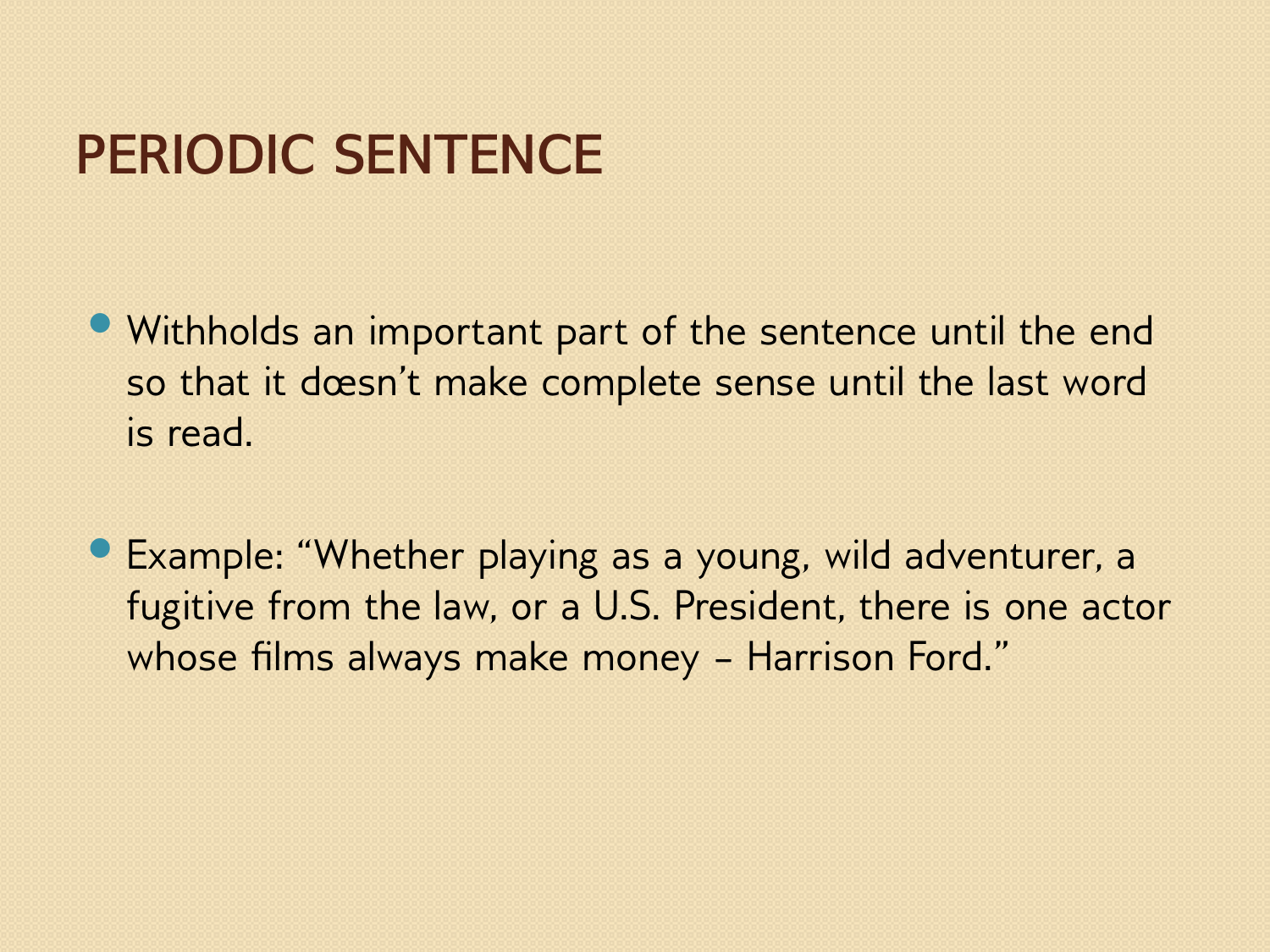

# Periodic sentence

Withholds an important part of the sentence until the end so that it doesn’t make complete sense until the last word is read.

Example: “Whether playing as a young, wild adventurer, a fugitive from the law, or a U.S. President, there is one actor whose films always make money – Harrison Ford.”